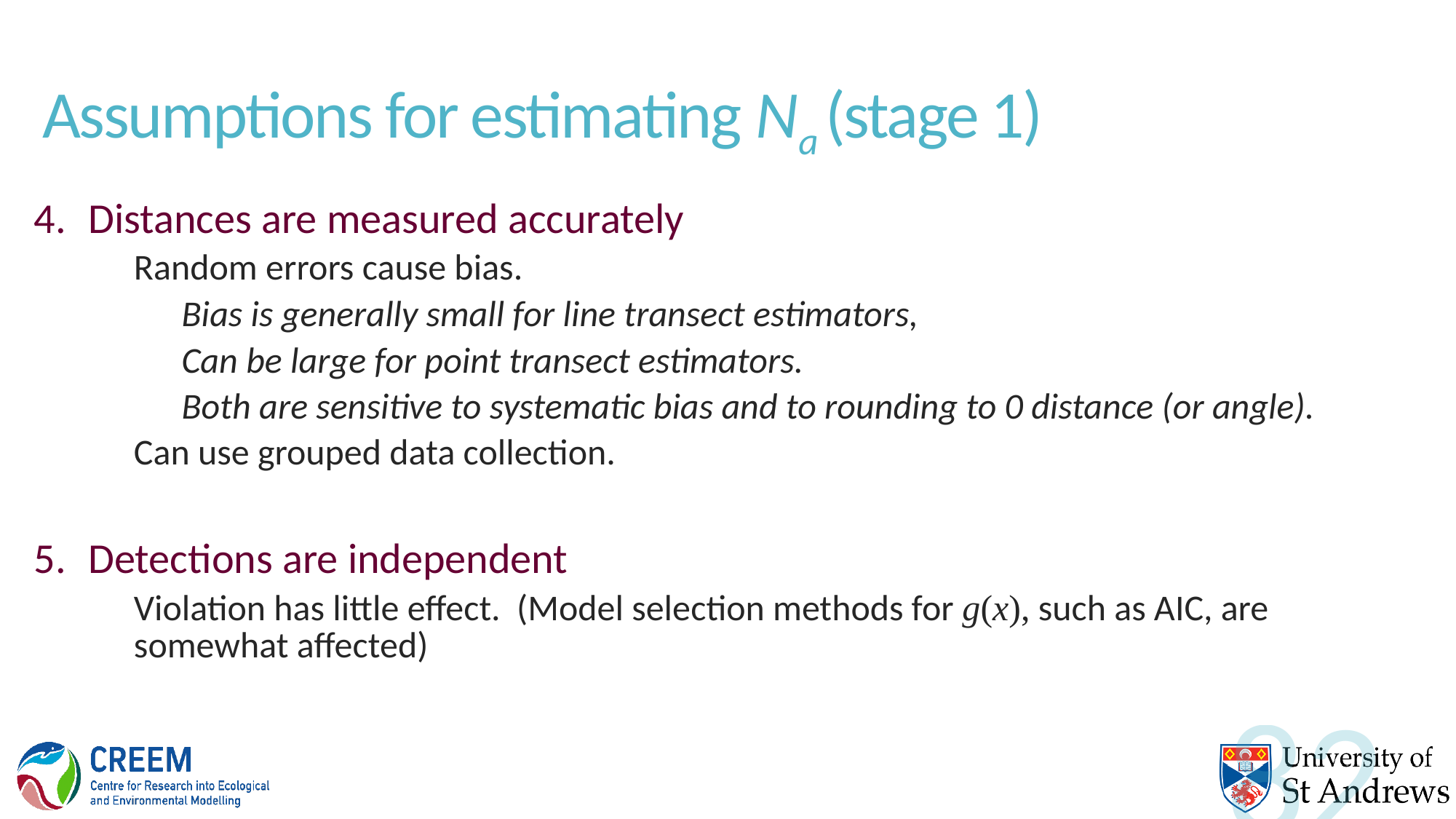

# Assumptions for estimating Na (stage 1)
Distances are measured accurately
Random errors cause bias.
Bias is generally small for line transect estimators,
Can be large for point transect estimators.
Both are sensitive to systematic bias and to rounding to 0 distance (or angle).
Can use grouped data collection.

Detections are independent
Violation has little effect.  (Model selection methods for g(x), such as AIC, are somewhat affected)
82